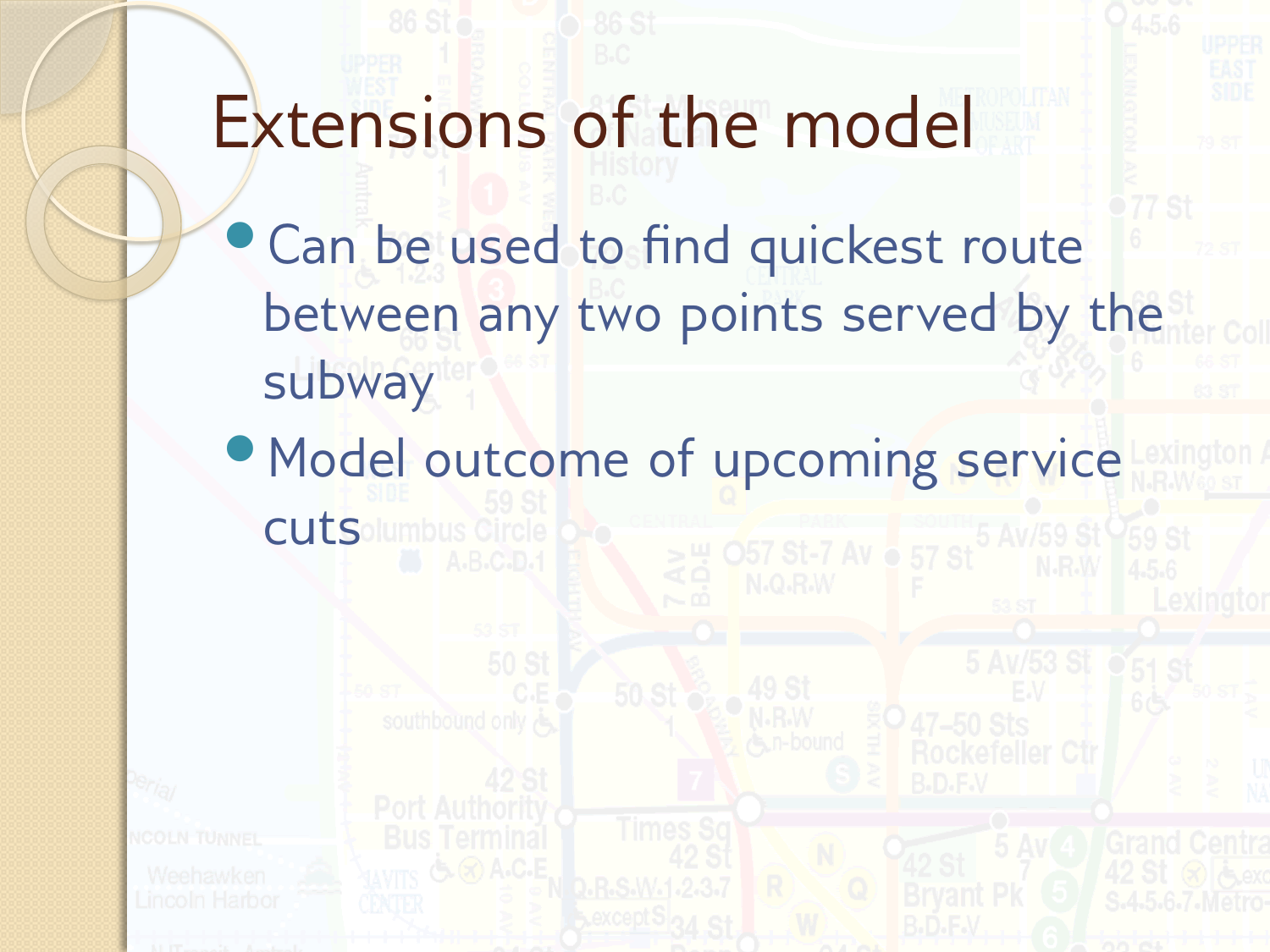

# Extensions of the model
Can be used to find quickest route between any two points served by the subway
Model outcome of upcoming service cuts